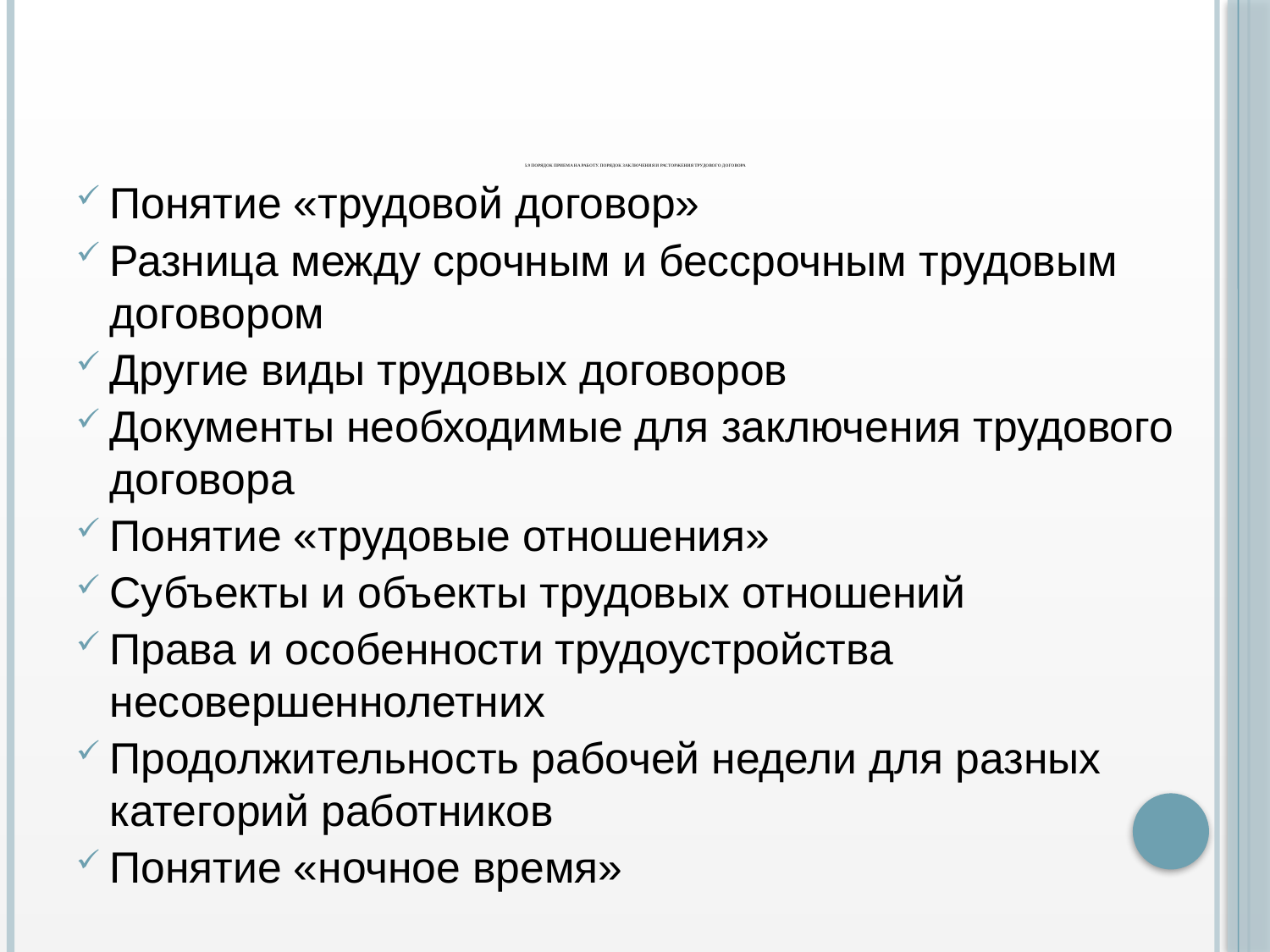

# 5.9 Порядок приема на работу. Порядок заключения и расторжения трудового договора
Понятие «трудовой договор»
Разница между срочным и бессрочным трудовым договором
Другие виды трудовых договоров
Документы необходимые для заключения трудового договора
Понятие «трудовые отношения»
Субъекты и объекты трудовых отношений
Права и особенности трудоустройства несовершеннолетних
Продолжительность рабочей недели для разных категорий работников
Понятие «ночное время»